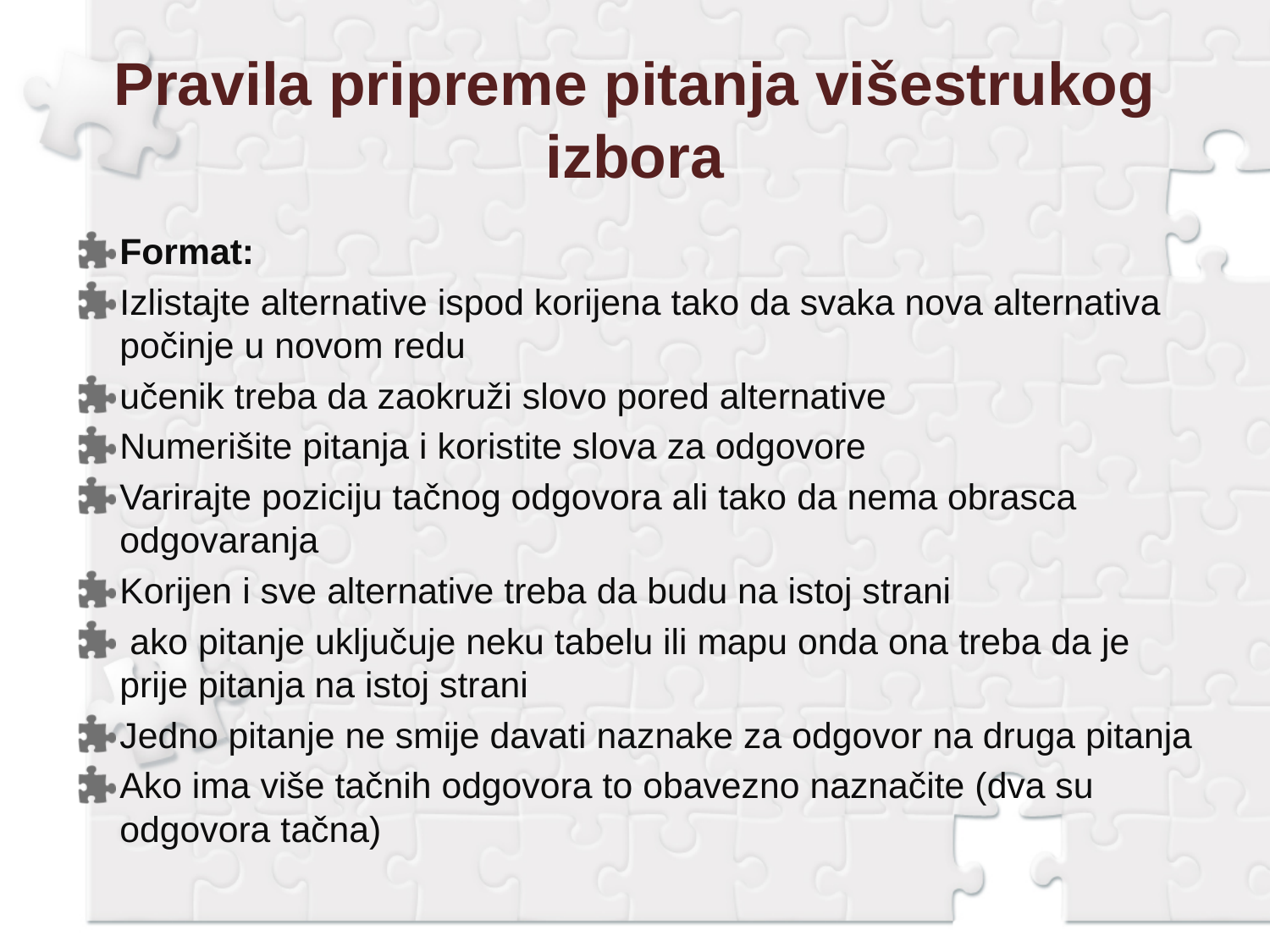

# Pravila pripreme pitanja višestrukog izbora
Format:
Izlistajte alternative ispod korijena tako da svaka nova alternativa počinje u novom redu
učenik treba da zaokruži slovo pored alternative
Numerišite pitanja i koristite slova za odgovore
Varirajte poziciju tačnog odgovora ali tako da nema obrasca odgovaranja
Korijen i sve alternative treba da budu na istoj strani
 ako pitanje uključuje neku tabelu ili mapu onda ona treba da je prije pitanja na istoj strani
Jedno pitanje ne smije davati naznake za odgovor na druga pitanja
Ako ima više tačnih odgovora to obavezno naznačite (dva su odgovora tačna)